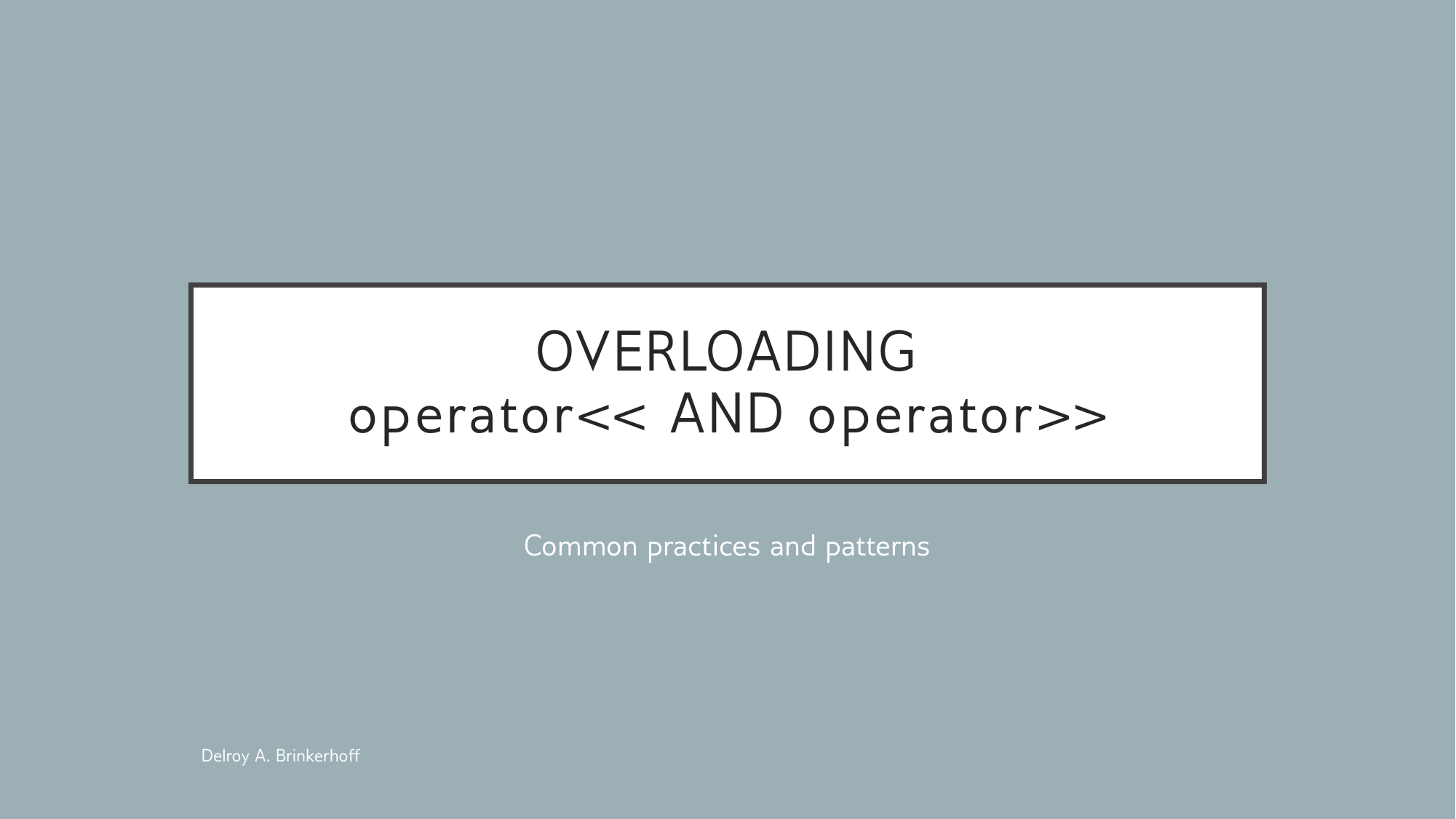

# Overloading operator<< and operator>>
Common practices and patterns
Delroy A. Brinkerhoff